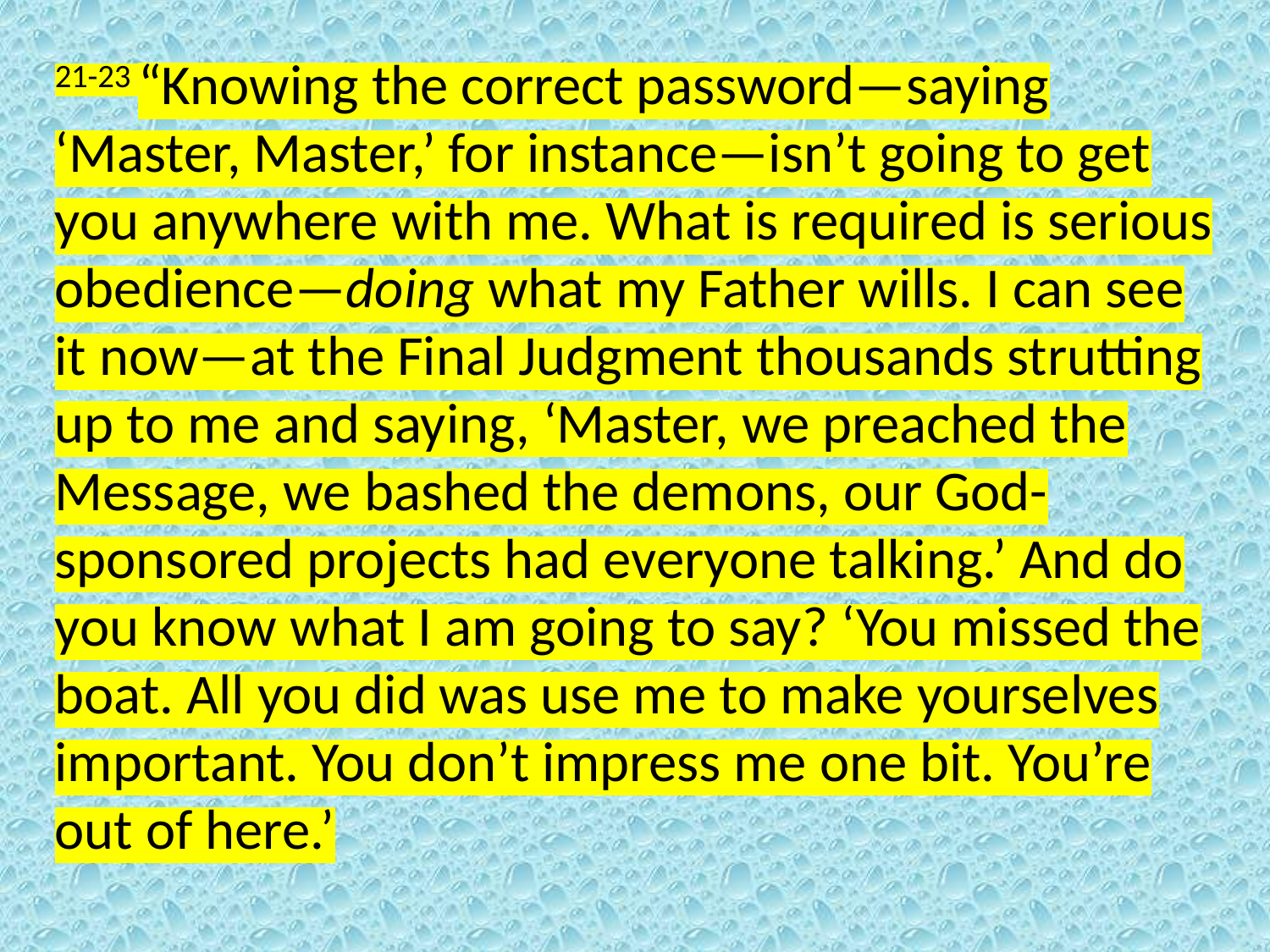

21-23 “Knowing the correct password—saying ‘Master, Master,’ for instance—isn’t going to get you anywhere with me. What is required is serious obedience—doing what my Father wills. I can see it now—at the Final Judgment thousands strutting up to me and saying, ‘Master, we preached the Message, we bashed the demons, our God-sponsored projects had everyone talking.’ And do you know what I am going to say? ‘You missed the boat. All you did was use me to make yourselves important. You don’t impress me one bit. You’re out of here.’